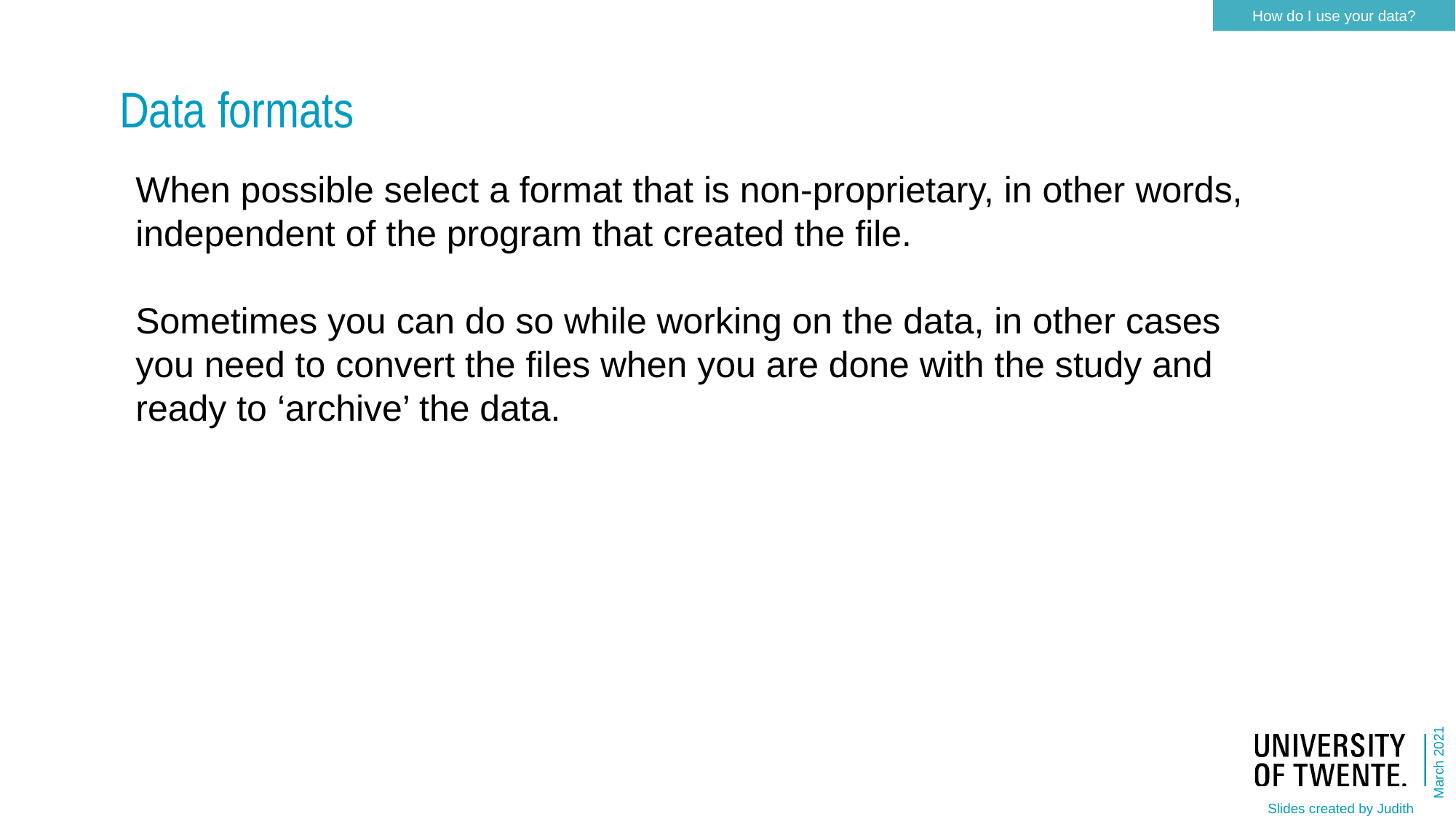

How do I use your data?
Data formats
When possible select a format that is non-proprietary, in other words, independent of the program that created the file.

Sometimes you can do so while working on the data, in other cases you need to convert the files when you are done with the study and ready to ‘archive’ the data.